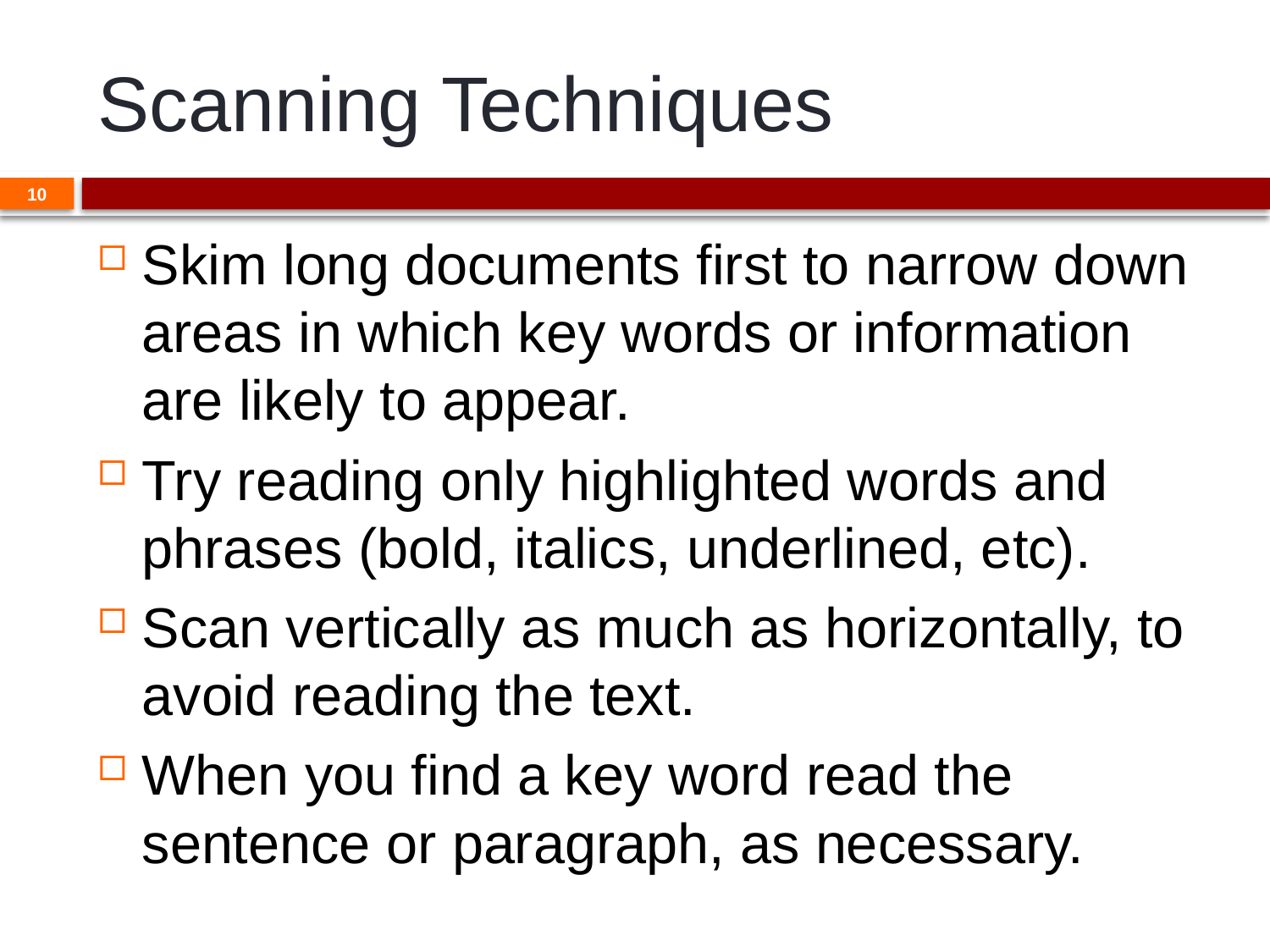

# Scanning Techniques
10
Skim long documents first to narrow down areas in which key words or information are likely to appear.
Try reading only highlighted words and phrases (bold, italics, underlined, etc).
Scan vertically as much as horizontally, to avoid reading the text.
When you find a key word read the sentence or paragraph, as necessary.